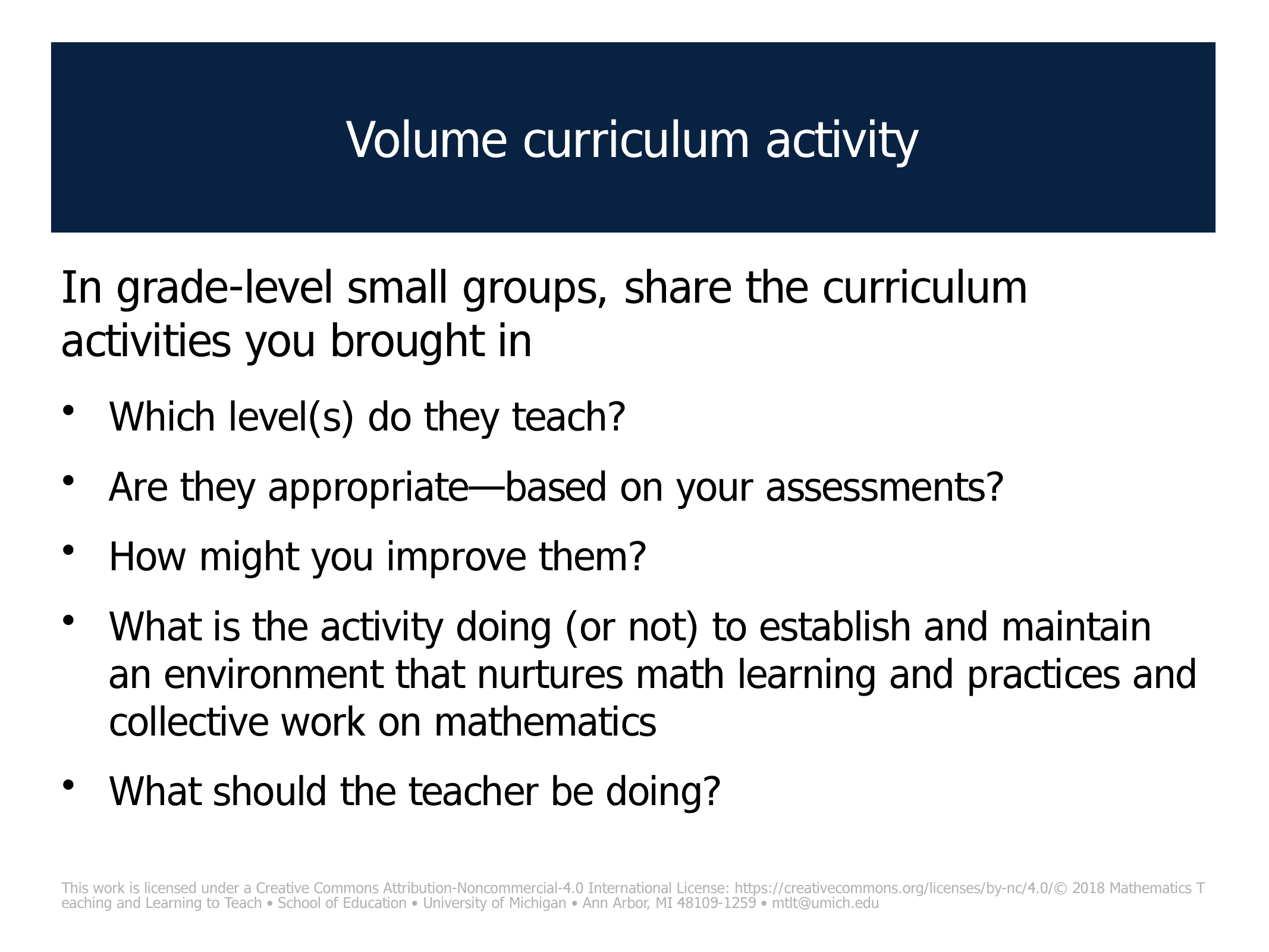

# Volume curriculum activity
In grade-level small groups, share the curriculum activities you brought in
Which level(s) do they teach?
Are they appropriate—based on your assessments?
How might you improve them?
What is the activity doing (or not) to establish and maintain an environment that nurtures math learning and practices and collective work on mathematics
What should the teacher be doing?
This work is licensed under a Creative Commons Attribution-Noncommercial-4.0 International License: https://creativecommons.org/licenses/by-nc/4.0/
© 2018 Mathematics Teaching and Learning to Teach • School of Education • University of Michigan • Ann Arbor, MI 48109-1259 • mtlt@umich.edu